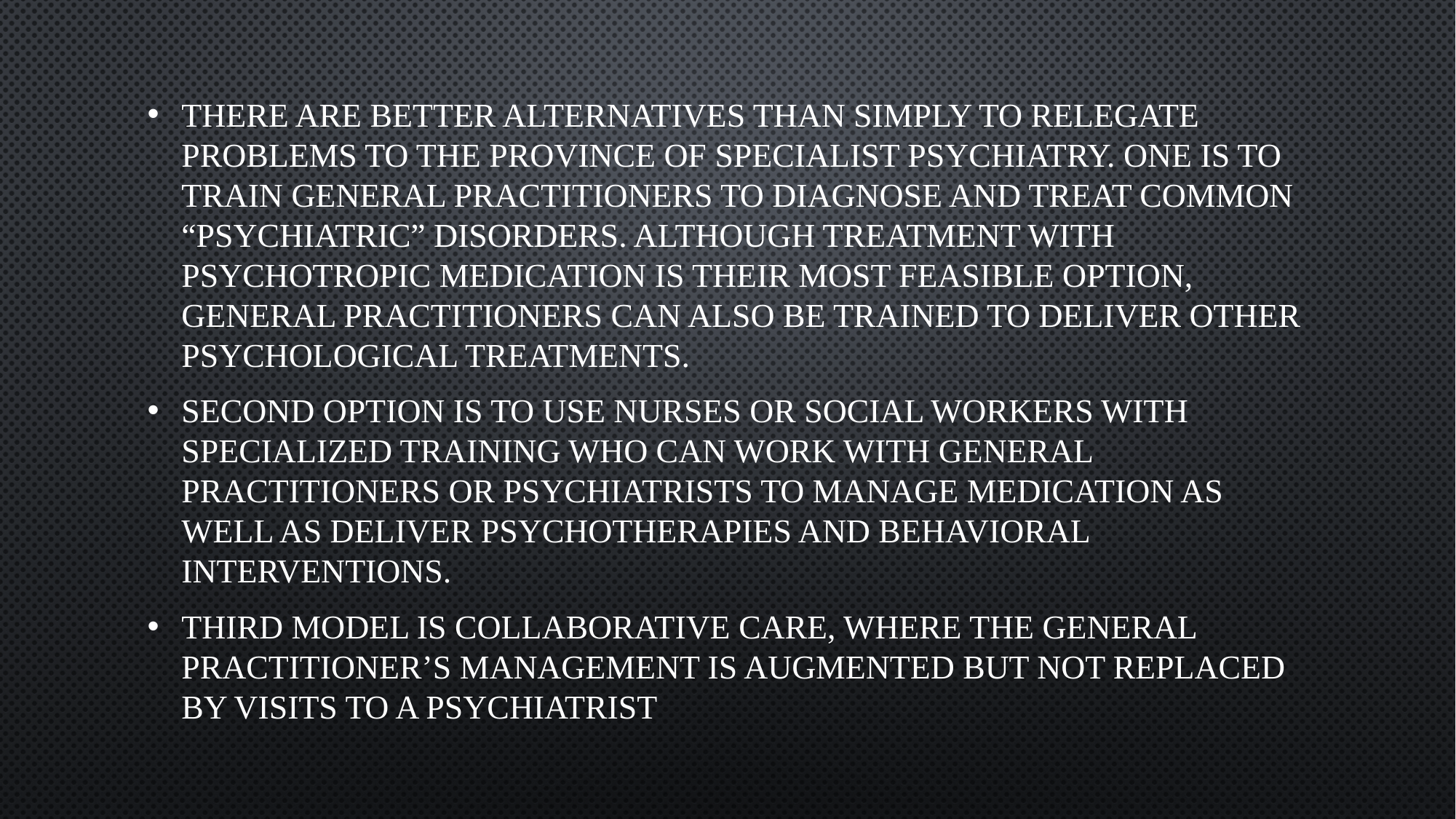

There are better alternatives than simply to relegate  problems to the province of specialist psychiatry. One is to train general practitioners to diagnose and treat common “psychiatric” disorders. Although treatment with psychotropic medication is their most feasible option, general practitioners can also be trained to deliver other psychological treatments.
Second option is to use nurses or social workers with specialized training who can work with general practitioners or psychiatrists to manage medication as well as deliver psychotherapies and behavioral interventions.
third model is collaborative care, where the general practitioner’s management is augmented but not replaced by visits to a psychiatrist